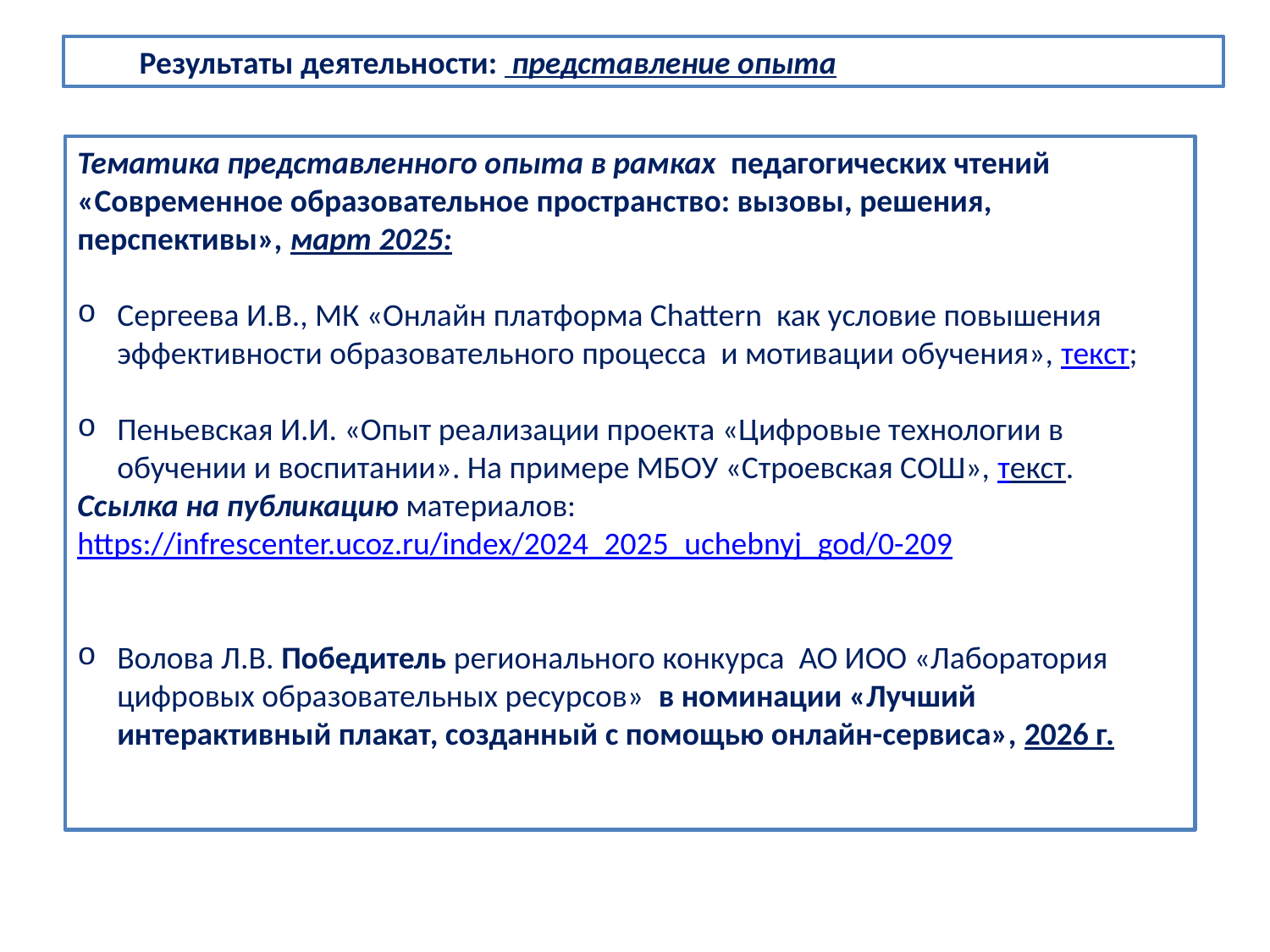

Результаты деятельности:  представление опыта
Тематика представленного опыта в рамках  педагогических чтений
«Современное образовательное пространство: вызовы, решения, перспективы», март 2025:

Сергеева И.В., МК «Онлайн платформа Chattern  как условие повышения эффективности образовательного процесса  и мотивации обучения», текст;

Пеньевская И.И. «Опыт реализации проекта «Цифровые технологии в обучении и воспитании». На примере МБОУ «Строевская СОШ», текст.
Ссылка на публикацию материалов: https://infrescenter.ucoz.ru/index/2024_2025_uchebnyj_god/0-209

Волова Л.В. Победитель регионального конкурса  АО ИОО «Лаборатория цифровых образовательных ресурсов»  в номинации «Лучший интерактивный плакат, созданный с помощью онлайн-сервиса», 2026 г.